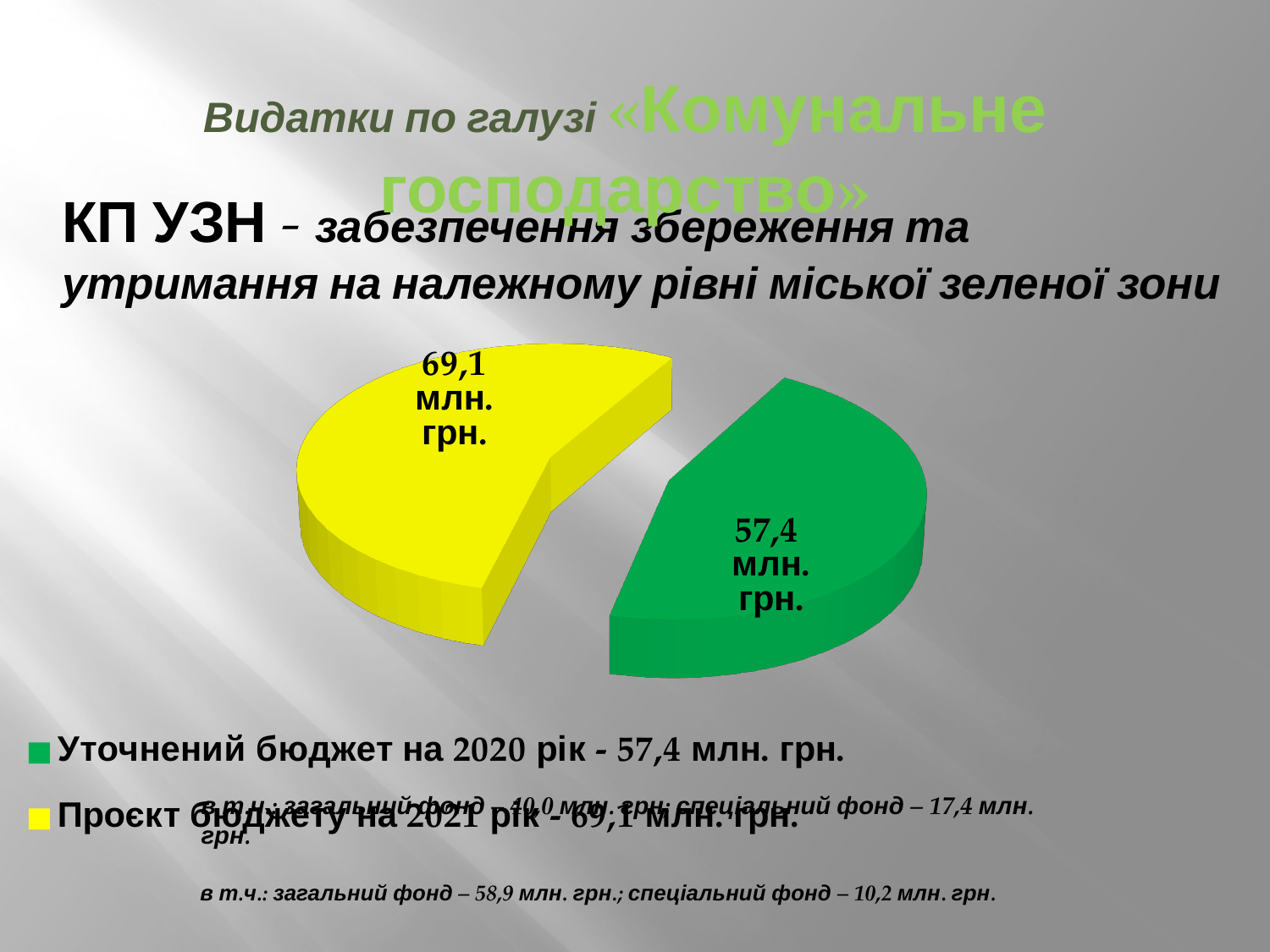

Видатки по галузі «Комунальне господарство»
КП УЗН - забезпечення збереження та утримання на належному рівні міської зеленої зони

[unsupported chart]

[unsupported chart]

в т.ч.: загальний фонд – 40,0 млн. грн; спеціальний фонд – 17,4 млн. грн.

в т.ч.: загальний фонд – 58,9 млн. грн.; спеціальний фонд – 10,2 млн. грн.